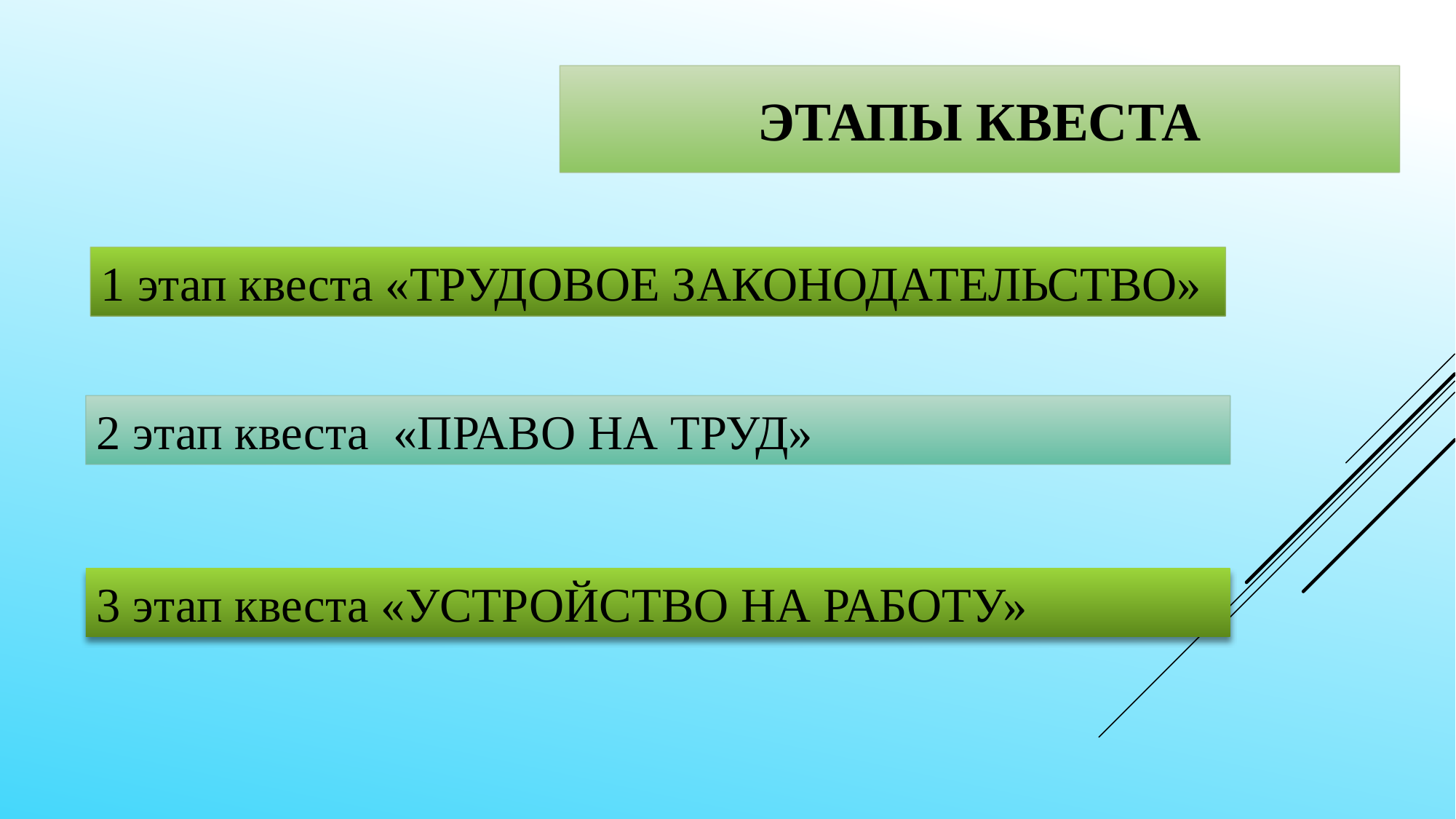

# Этапы Квеста
1 этап квеста «ТРУДОВОЕ ЗАКОНОДАТЕЛЬСТВО»
2 этап квеста  «ПРАВО НА ТРУД»
3 этап квеста «УСТРОЙСТВО НА РАБОТУ»